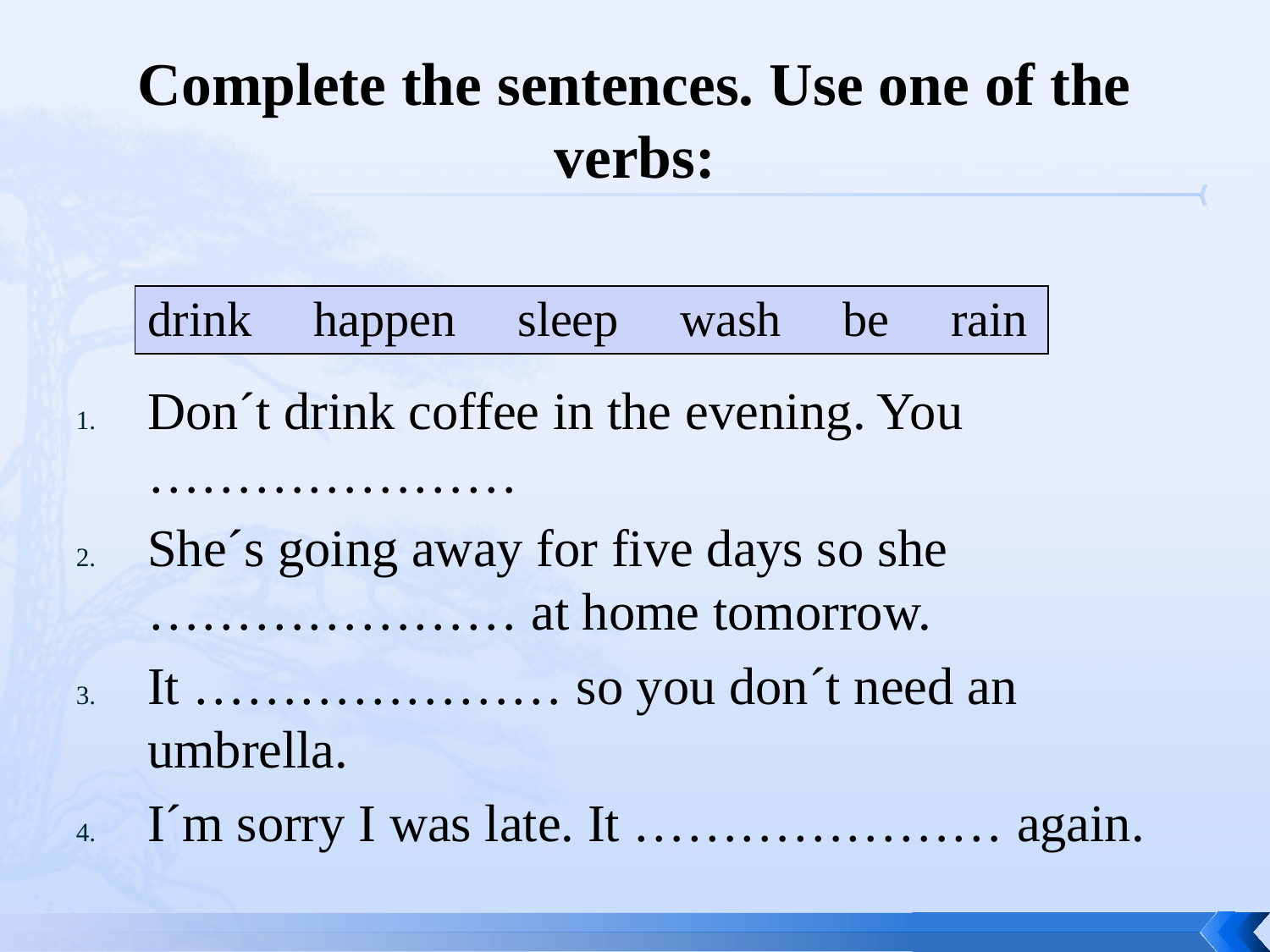

# Complete the sentences. Use one of the verbs:

Don´t drink coffee in the evening. You …………………
She´s going away for five days so she ………………… at home tomorrow.
It ………………… so you don´t need an umbrella.
I´m sorry I was late. It ………………… again.
| drink happen sleep wash be rain |
| --- |